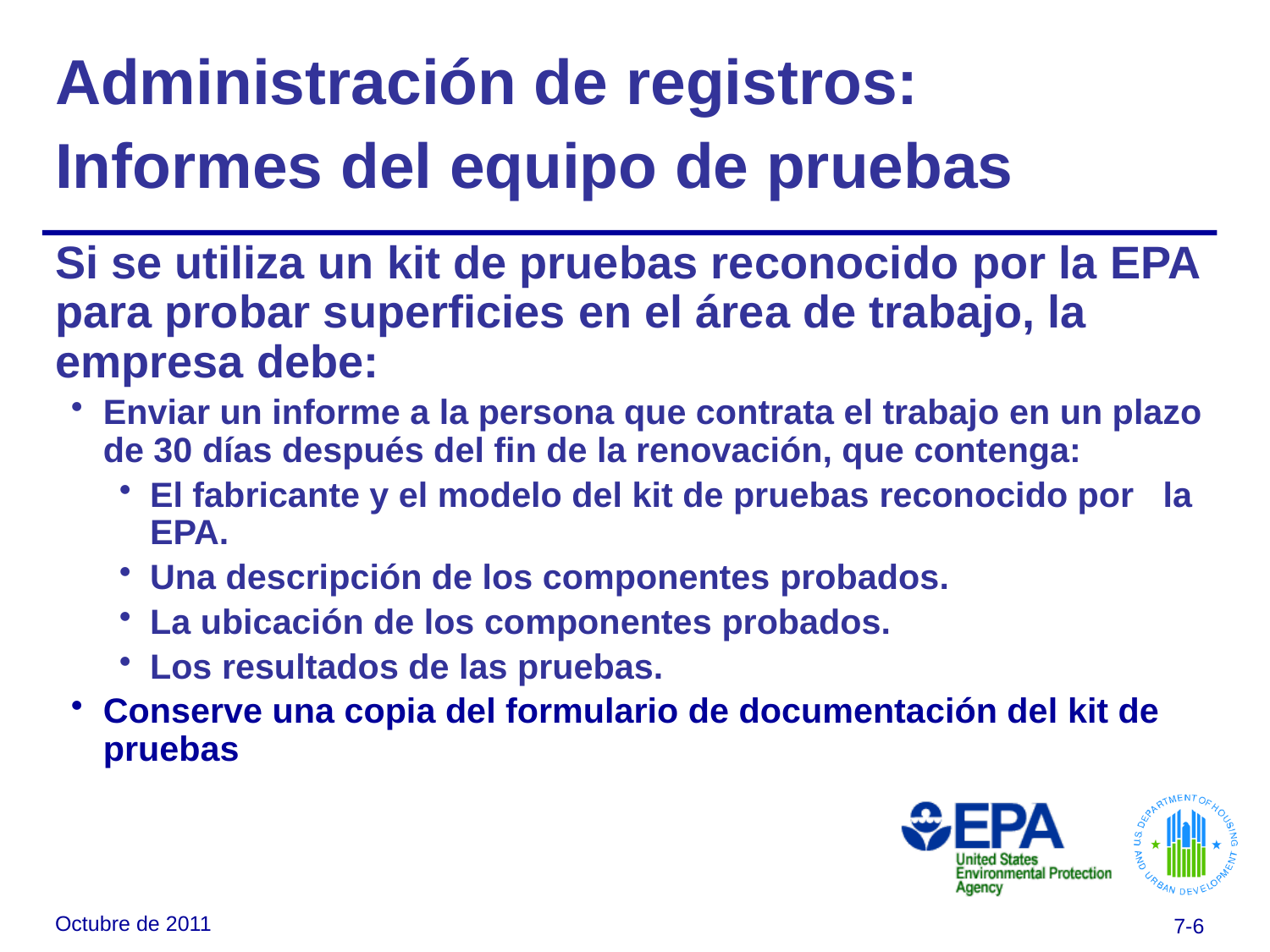

# Administración de registros: Informes del equipo de pruebas
Si se utiliza un kit de pruebas reconocido por la EPA para probar superficies en el área de trabajo, la empresa debe:
Enviar un informe a la persona que contrata el trabajo en un plazo de 30 días después del fin de la renovación, que contenga:
El fabricante y el modelo del kit de pruebas reconocido por   la EPA.
Una descripción de los componentes probados.
La ubicación de los componentes probados.
Los resultados de las pruebas.
Conserve una copia del formulario de documentación del kit de pruebas
Octubre de 2011
7-6